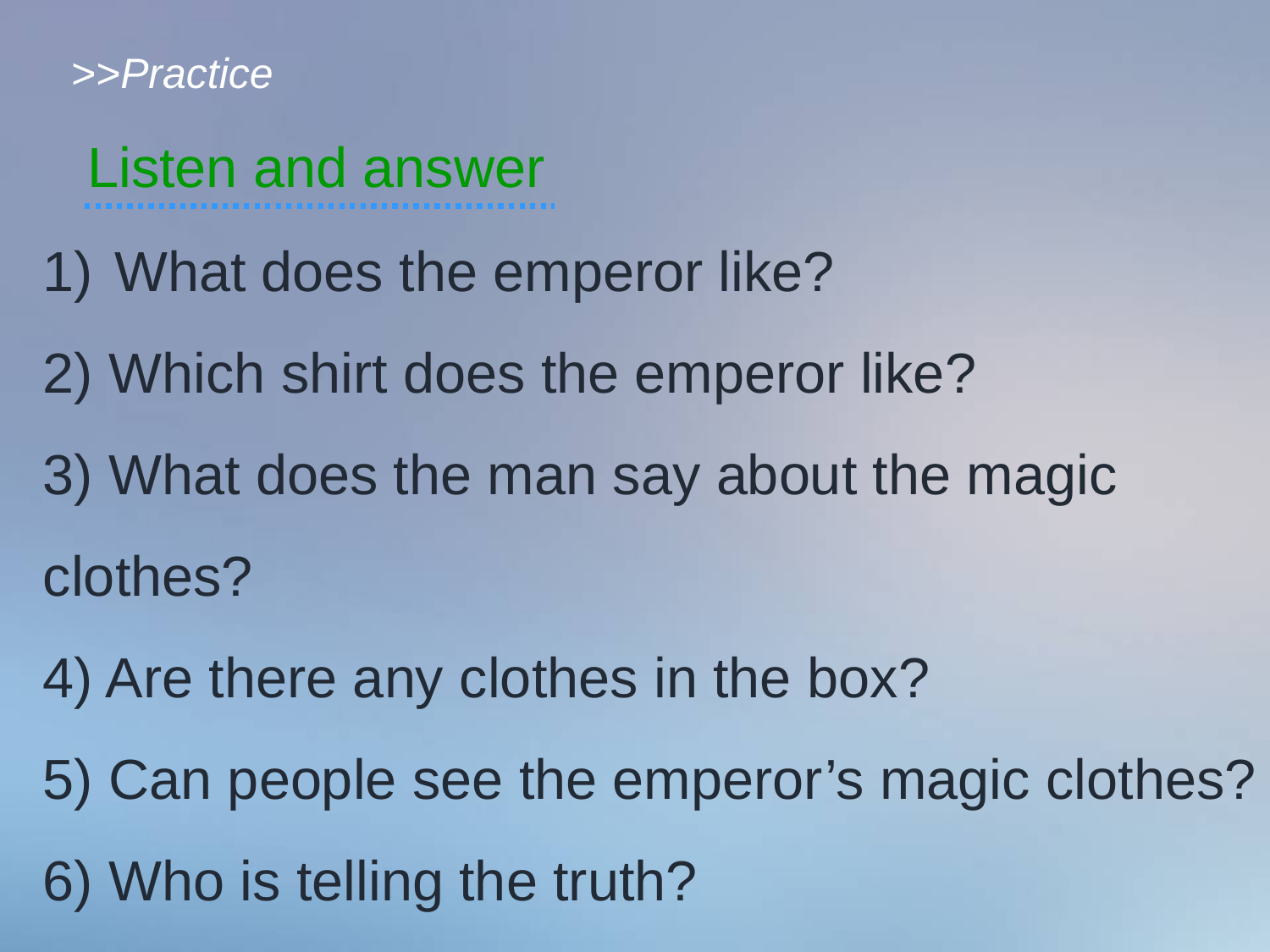

# >>Practice
Listen and answer
What does the emperor like?
2) Which shirt does the emperor like?
3) What does the man say about the magic clothes?
4) Are there any clothes in the box?
5) Can people see the emperor’s magic clothes?
6) Who is telling the truth?